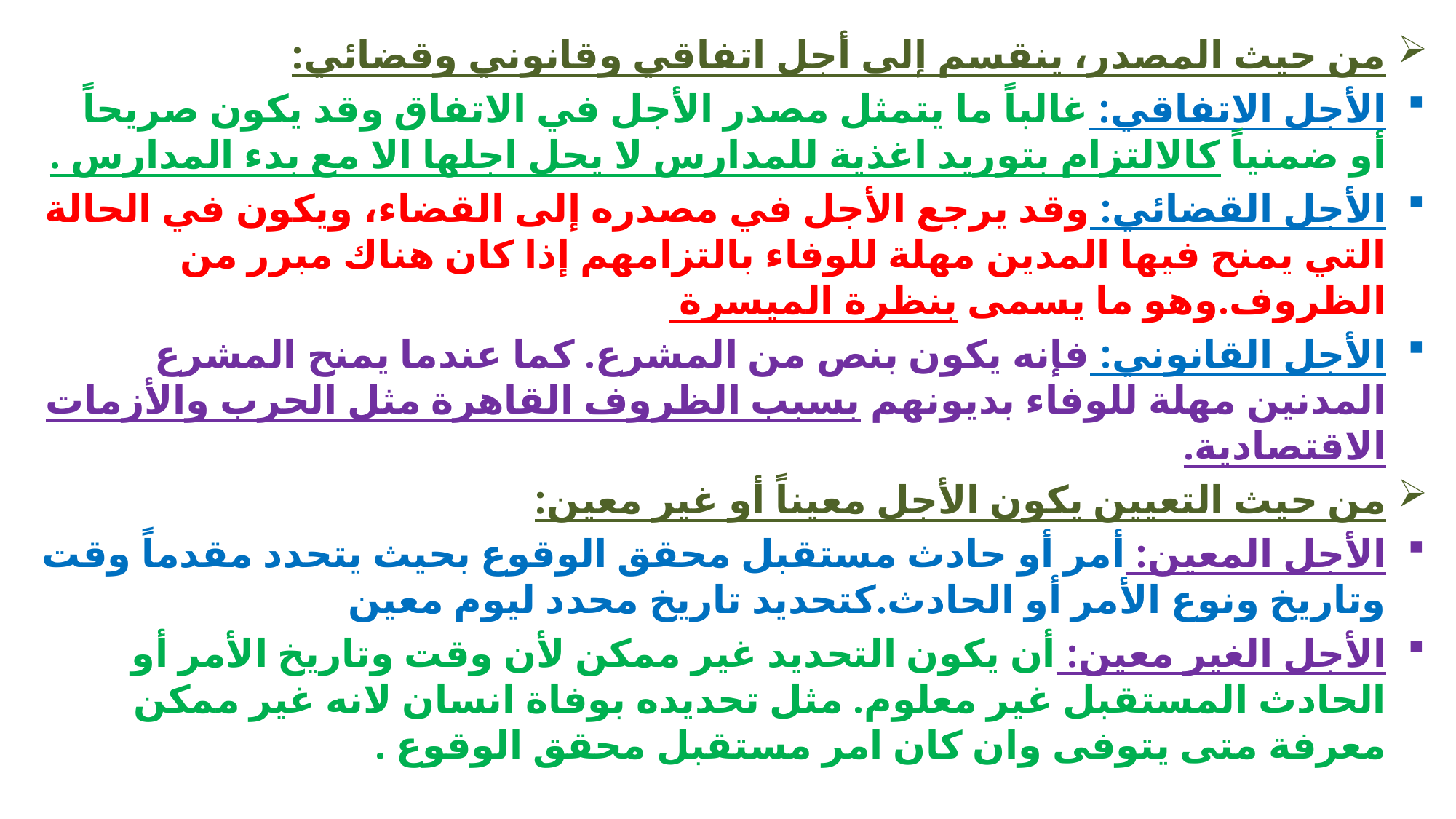

من حيث المصدر، ينقسم إلى أجل اتفاقي وقانوني وقضائي:
الأجل الاتفاقي: غالباً ما يتمثل مصدر الأجل في الاتفاق وقد يكون صريحاً أو ضمنياً كالالتزام بتوريد اغذية للمدارس لا يحل اجلها الا مع بدء المدارس .
الأجل القضائي: وقد يرجع الأجل في مصدره إلى القضاء، ويكون في الحالة التي يمنح فيها المدين مهلة للوفاء بالتزامهم إذا كان هناك مبرر من الظروف.وهو ما يسمى بنظرة الميسرة
الأجل القانوني: فإنه يكون بنص من المشرع. كما عندما يمنح المشرع المدنين مهلة للوفاء بديونهم بسبب الظروف القاهرة مثل الحرب والأزمات الاقتصادية.
من حيث التعيين يكون الأجل معيناً أو غير معين:
الأجل المعين: أمر أو حادث مستقبل محقق الوقوع بحيث يتحدد مقدماً وقت وتاريخ ونوع الأمر أو الحادث.كتحديد تاريخ محدد ليوم معين
الأجل الغير معين: أن يكون التحديد غير ممكن لأن وقت وتاريخ الأمر أو الحادث المستقبل غير معلوم. مثل تحديده بوفاة انسان لانه غير ممكن معرفة متى يتوفى وان كان امر مستقبل محقق الوقوع .